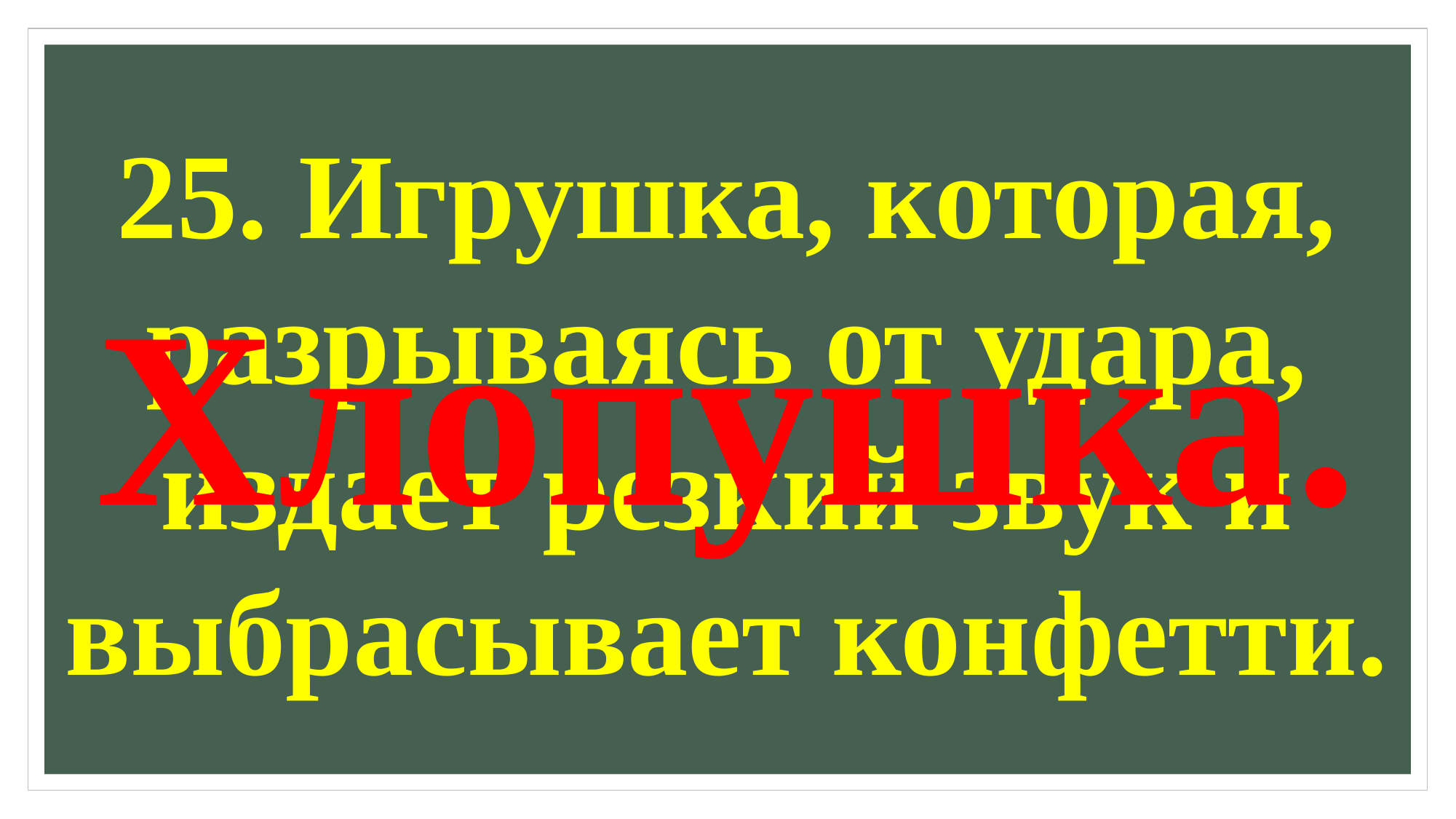

25. Игрушка, которая, разрываясь от удара, издает резкий звук и выбрасывает конфетти.
Хлопушка.